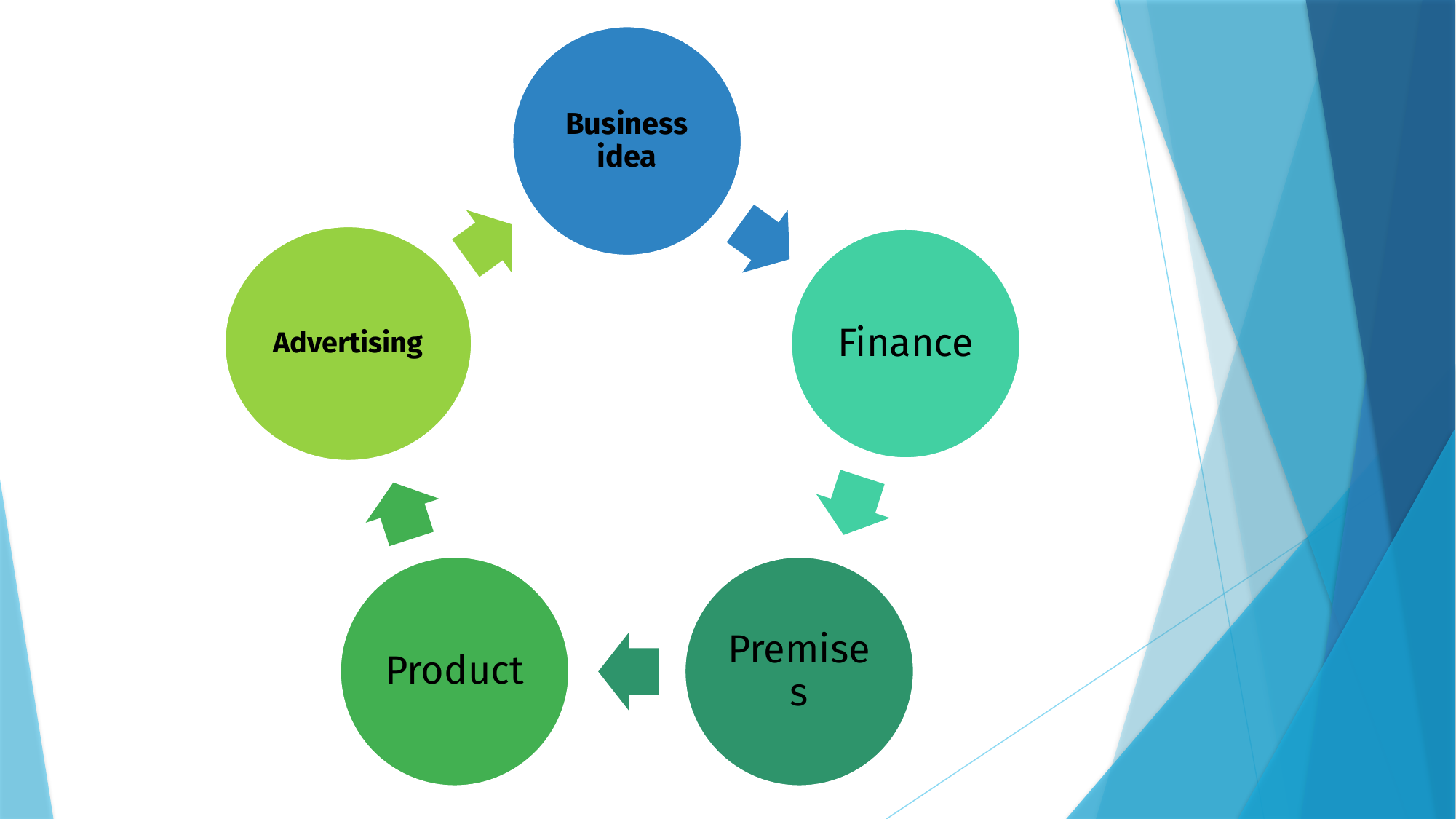

Business idea

Finance

Premises

Product

Advertising

#